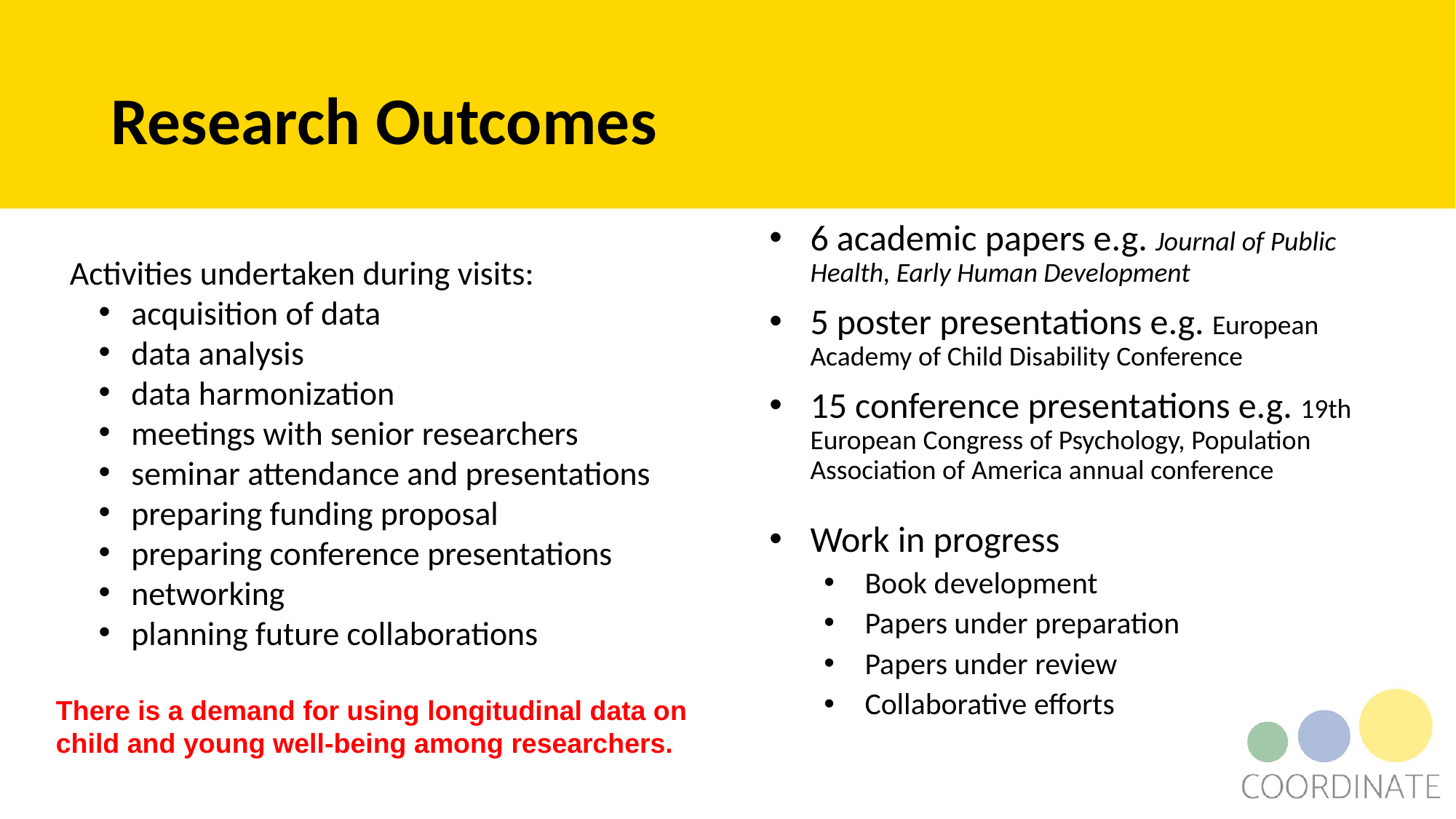

# Research Outcomes
6 academic papers e.g. Journal of Public Health, Early Human Development
5 poster presentations e.g. European Academy of Child Disability Conference
15 conference presentations e.g. 19th European Congress of Psychology, Population Association of America annual conference

Work in progress
Book development
Papers under preparation
Papers under review
Collaborative efforts
Activities undertaken during visits:
acquisition of data
data analysis
data harmonization
meetings with senior researchers
seminar attendance and presentations
preparing funding proposal
preparing conference presentations
networking
planning future collaborations

There is a demand for using longitudinal data on child and young well-being among researchers.